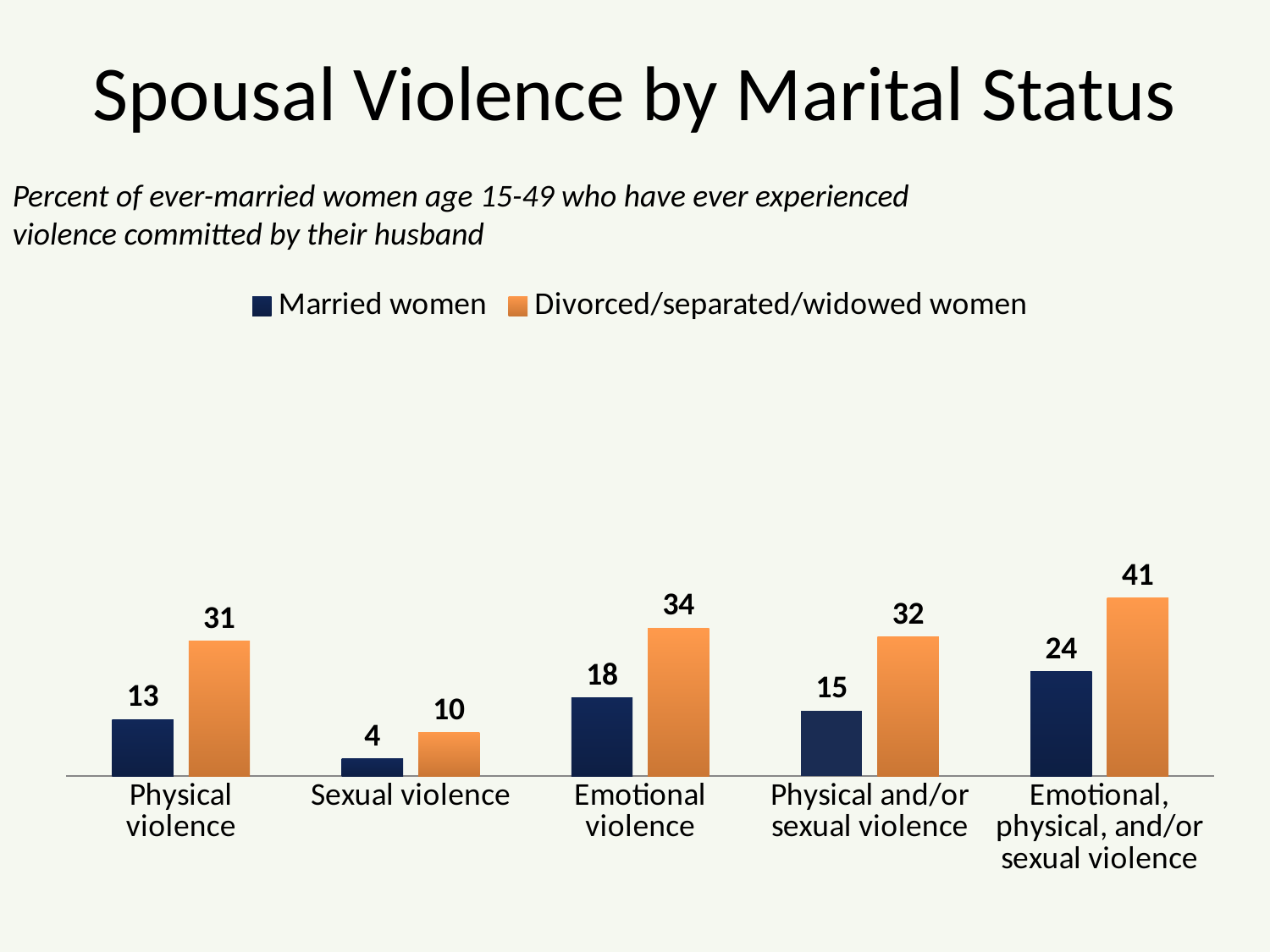

# Spousal Violence by Marital Status
Percent of ever-married women age 15-49 who have ever experienced violence committed by their husband

### Chart

| Category | Married women | Divorced/separated/widowed women |
|---|---|---|
| Physical violence | 13.0 | 31.0 |
| Sexual violence | 4.0 | 10.0 |
| Emotional violence | 18.0 | 34.0 |
| Physical and/or sexual violence | 15.0 | 32.0 |
| Emotional, physical, and/or sexual violence | 24.0 | 41.0 |